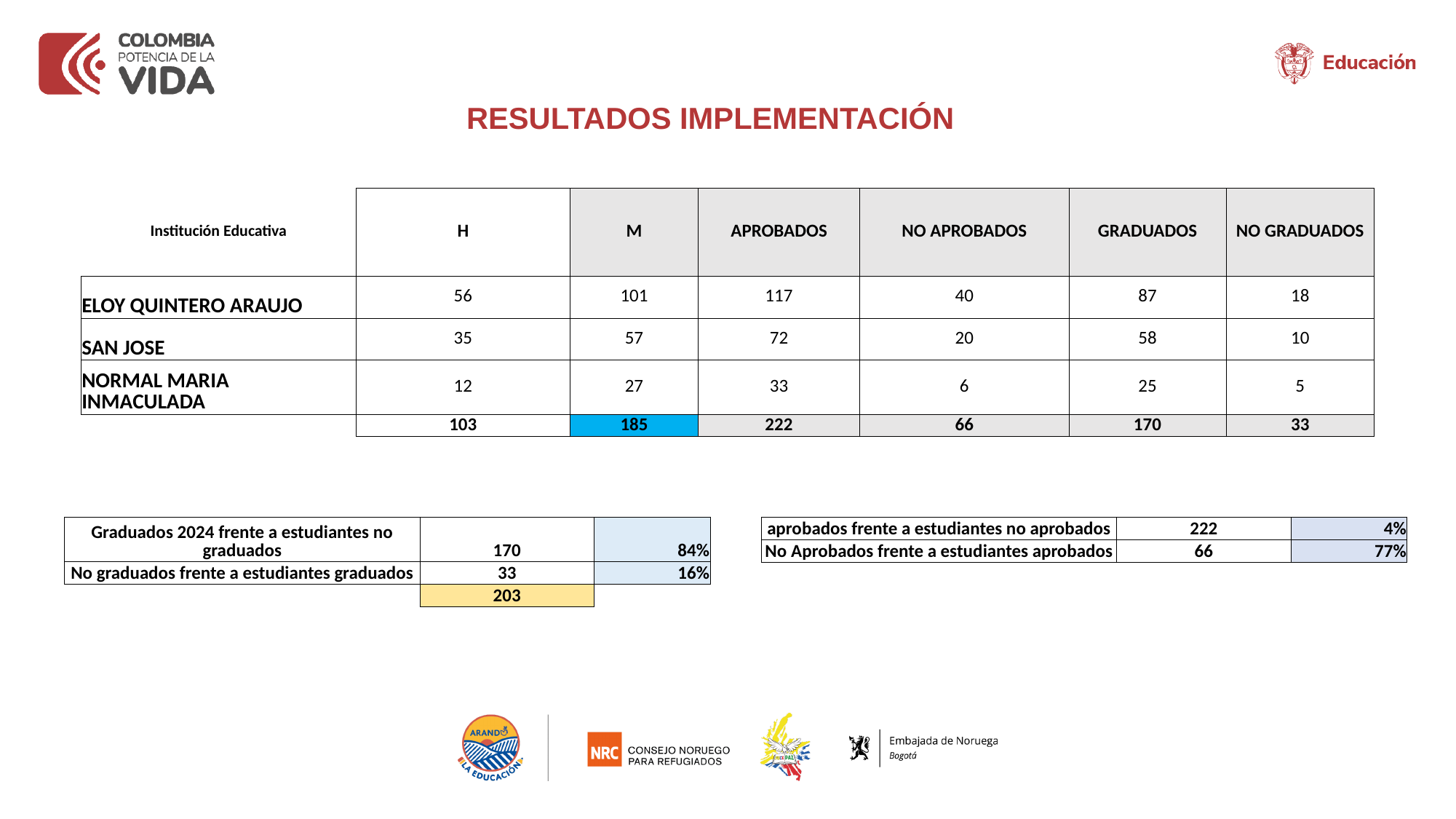

RESULTADOS IMPLEMENTACIÓN
| Institución Educativa | H | M | APROBADOS | NO APROBADOS | GRADUADOS | NO GRADUADOS |
| --- | --- | --- | --- | --- | --- | --- |
| ELOY QUINTERO ARAUJO | 56 | 101 | 117 | 40 | 87 | 18 |
| SAN JOSE | 35 | 57 | 72 | 20 | 58 | 10 |
| NORMAL MARIA INMACULADA | 12 | 27 | 33 | 6 | 25 | 5 |
|  | 103 | 185 | 222 | 66 | 170 | 33 |
| Graduados 2024 frente a estudiantes no graduados |  |  | 170 | 84% |
| --- | --- | --- | --- | --- |
| No graduados frente a estudiantes graduados |  |  | 33 | 16% |
|  |  |  | 203 |  |
| aprobados frente a estudiantes no aprobados | 222 | 4% |
| --- | --- | --- |
| No Aprobados frente a estudiantes aprobados | 66 | 77% |
www.---------------.gov.co